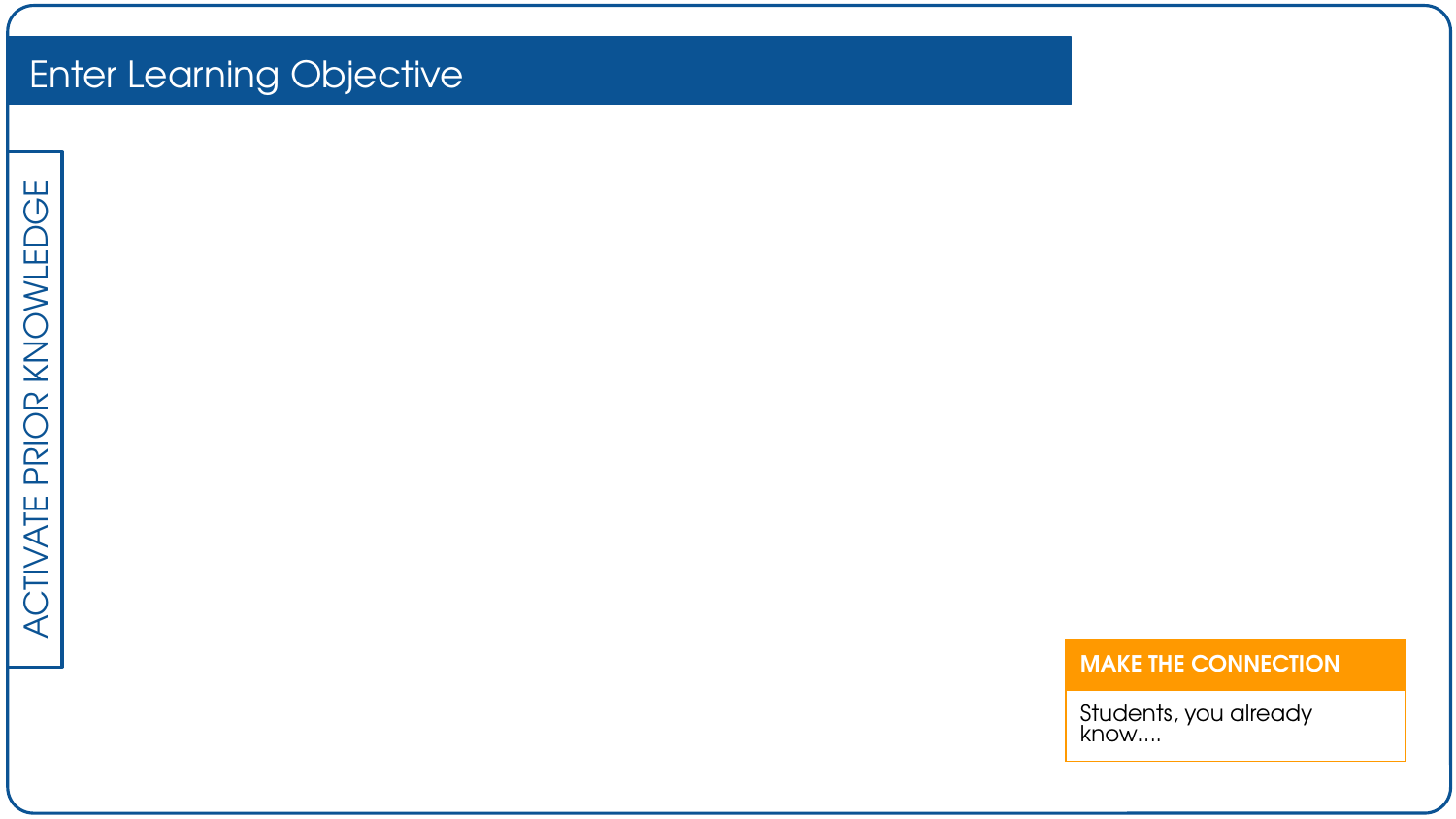

Enter Learning Objective

| MAKE THE CONNECTION |
| --- |
| Students, you already know…. |